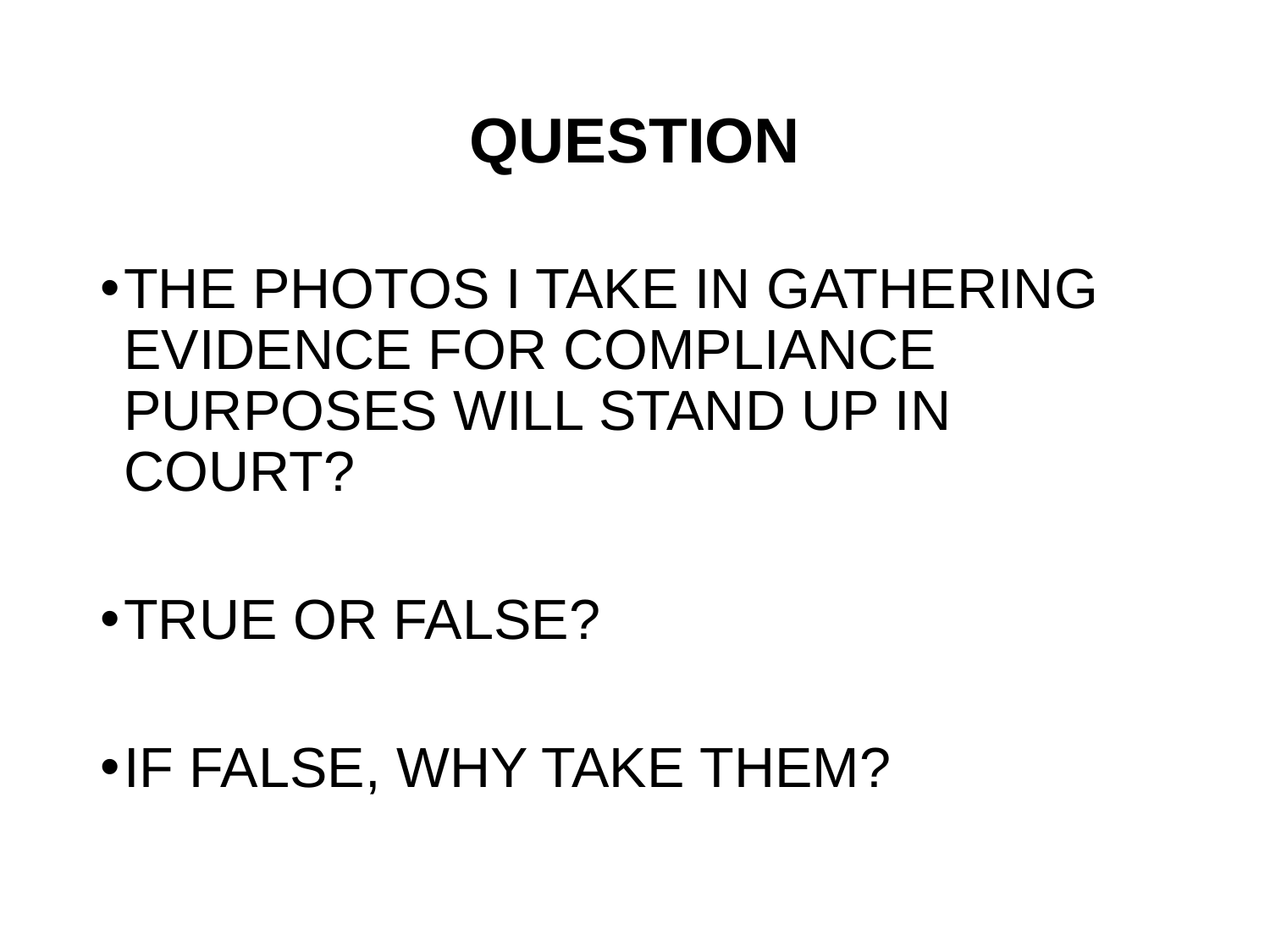

# QUESTION
THE PHOTOS I TAKE IN GATHERING EVIDENCE FOR COMPLIANCE PURPOSES WILL STAND UP IN COURT?

TRUE OR FALSE?

IF FALSE, WHY TAKE THEM?